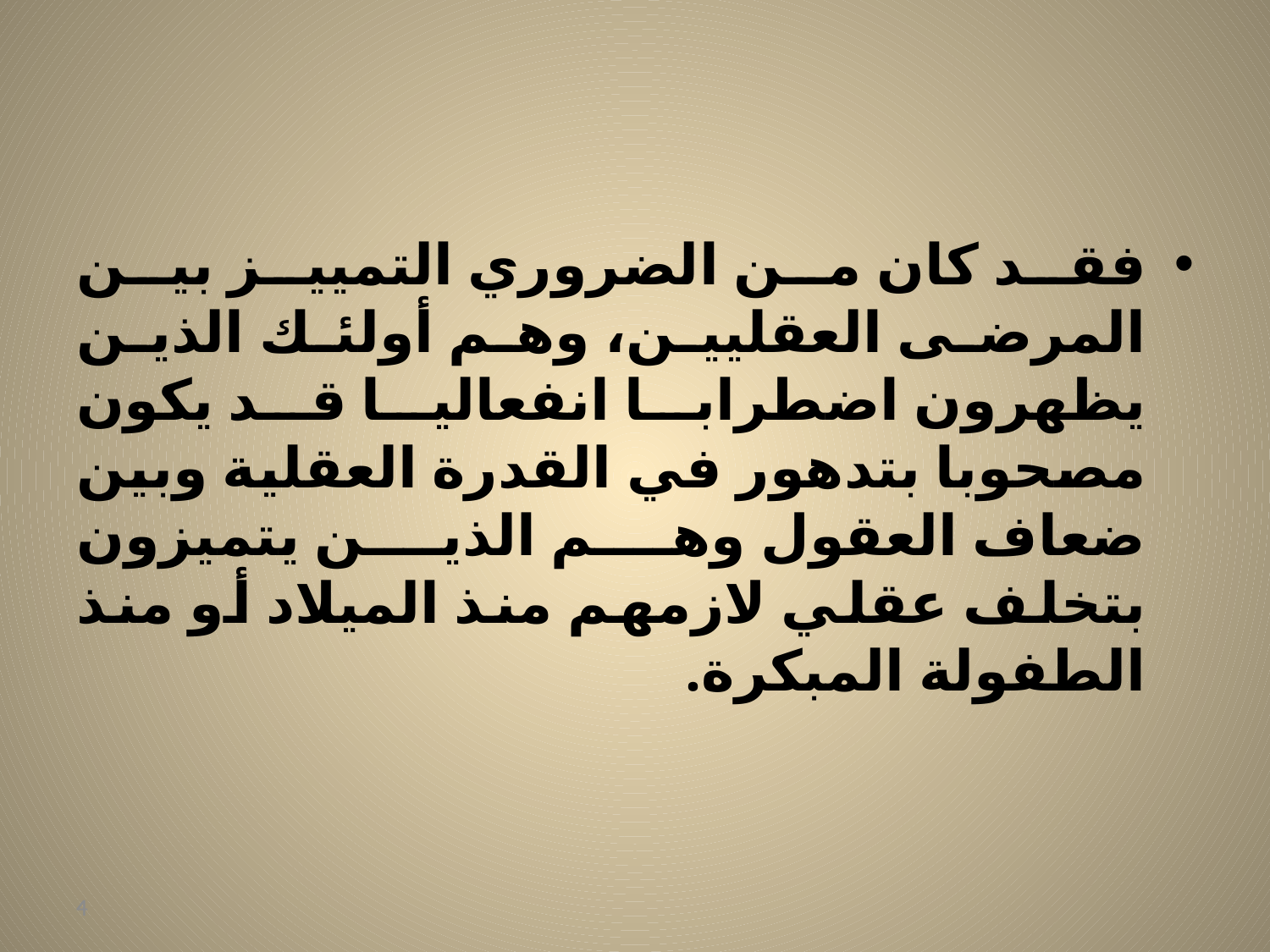

#
فقد كان من الضروري التمييز بين المرضى العقليين، وهم أولئك الذين يظهرون اضطرابا انفعاليا قد يكون مصحوبا بتدهور في القدرة العقلية وبين ضعاف العقول وهم الذين يتميزون بتخلف عقلي لازمهم منذ الميلاد أو منذ الطفولة المبكرة.
4